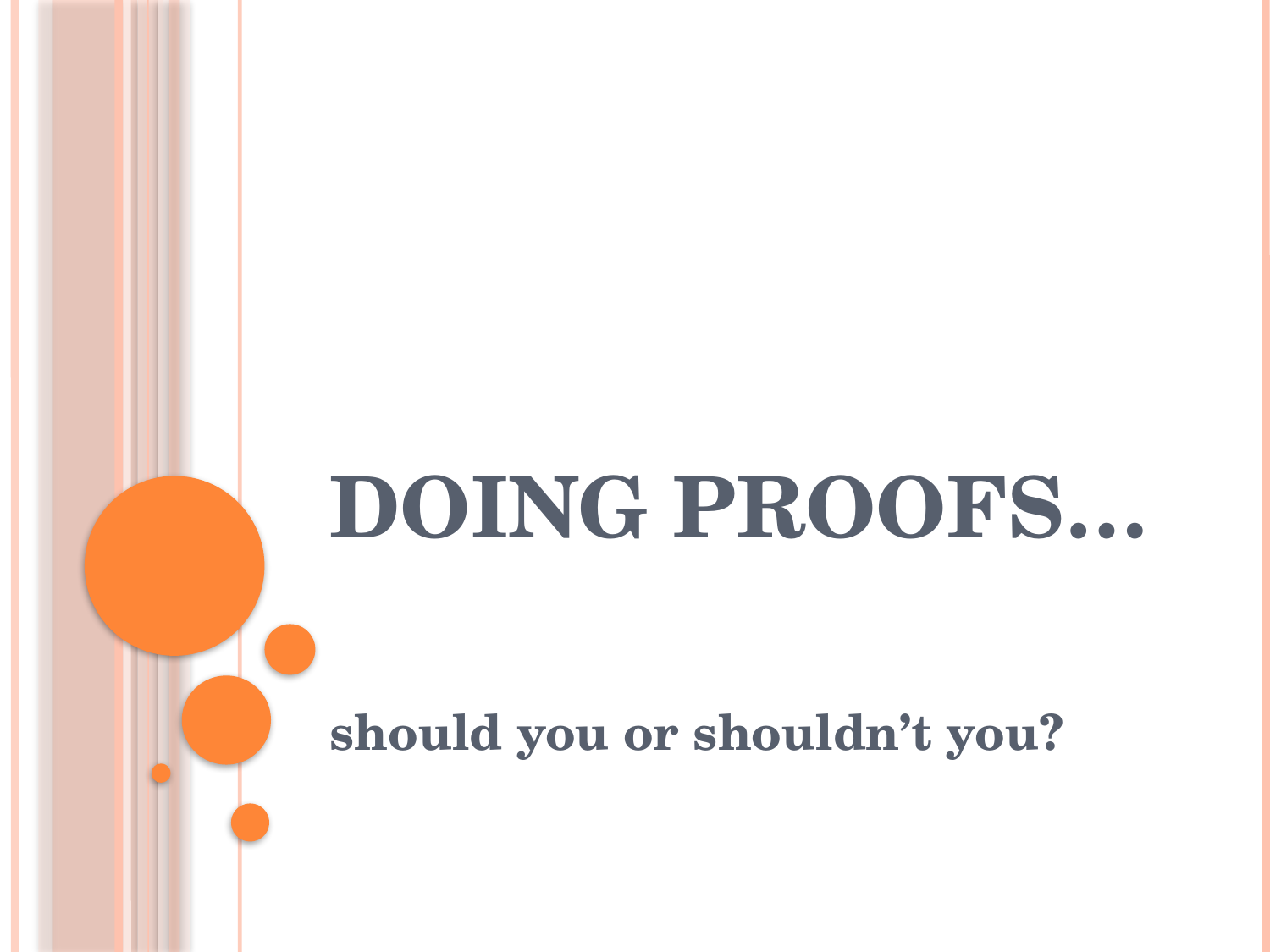

# Doing proofs…
should you or shouldn’t you?